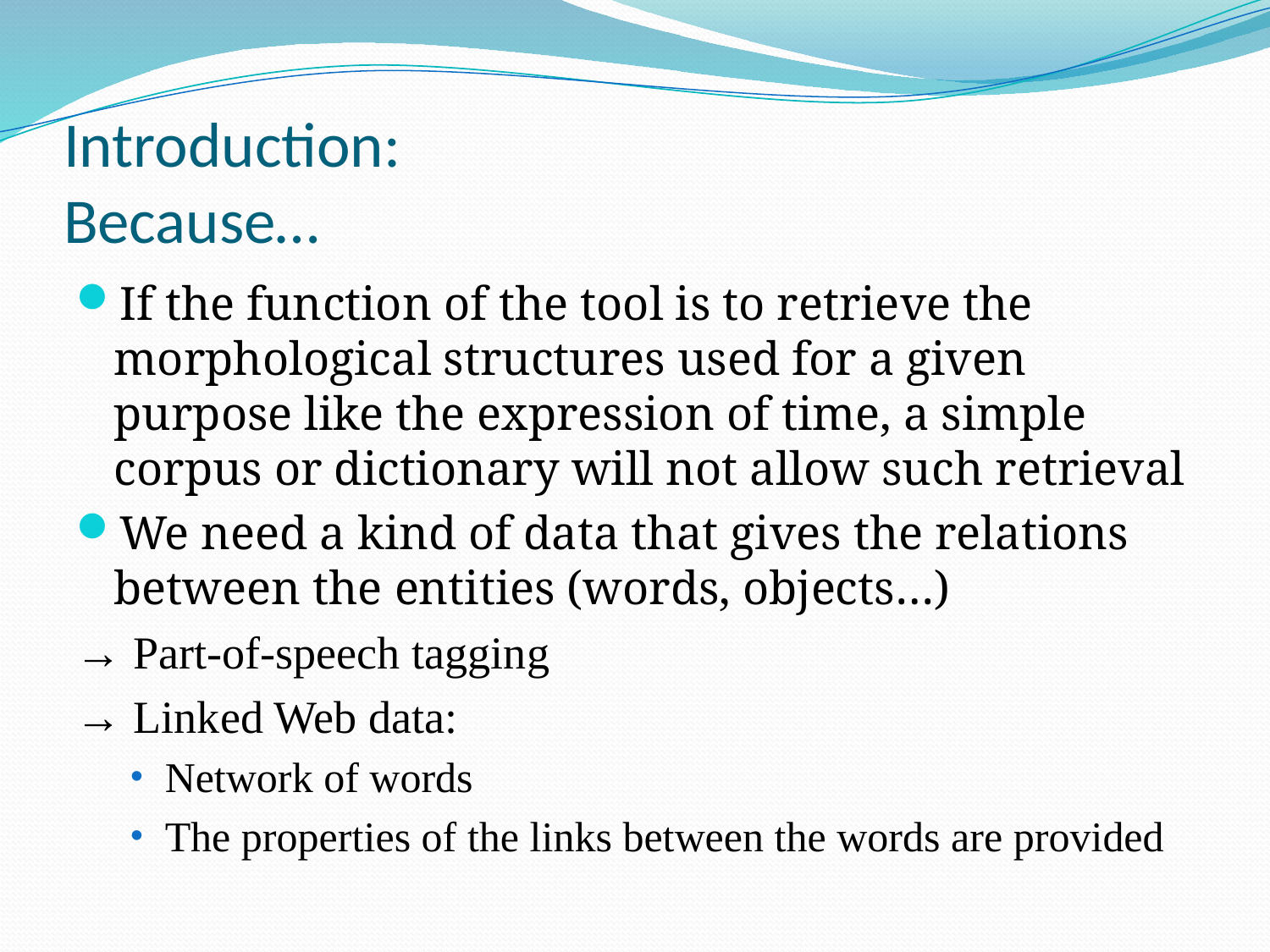

# Introduction: Because…
If the function of the tool is to retrieve the morphological structures used for a given purpose like the expression of time, a simple corpus or dictionary will not allow such retrieval
We need a kind of data that gives the relations between the entities (words, objects…)
→ Part-of-speech tagging
→ Linked Web data:
Network of words
The properties of the links between the words are provided